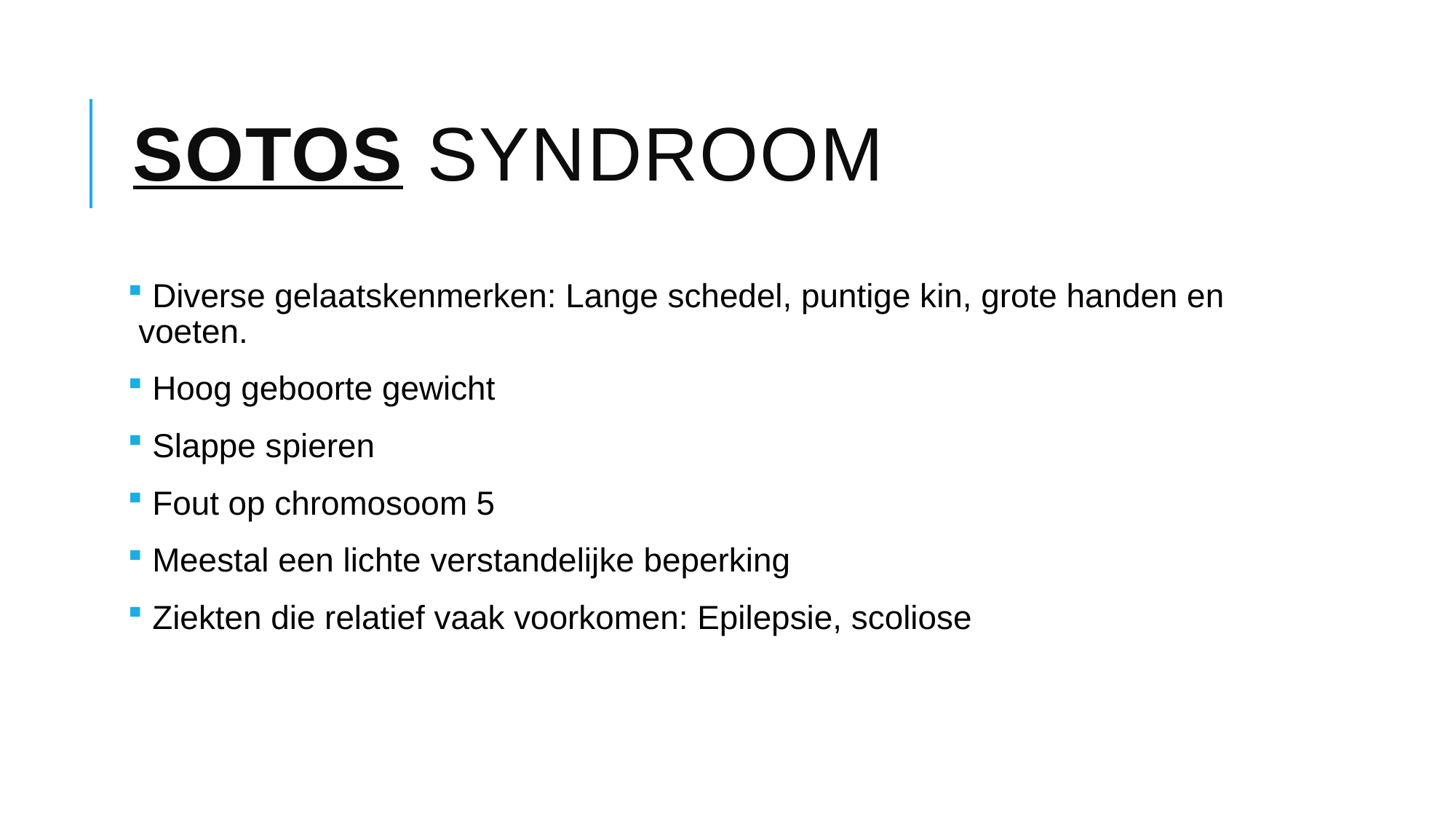

# Sotos syndroom
 Diverse gelaatskenmerken: Lange schedel, puntige kin, grote handen en voeten.
 Hoog geboorte gewicht
 Slappe spieren
 Fout op chromosoom 5
 Meestal een lichte verstandelijke beperking
 Ziekten die relatief vaak voorkomen: Epilepsie, scoliose